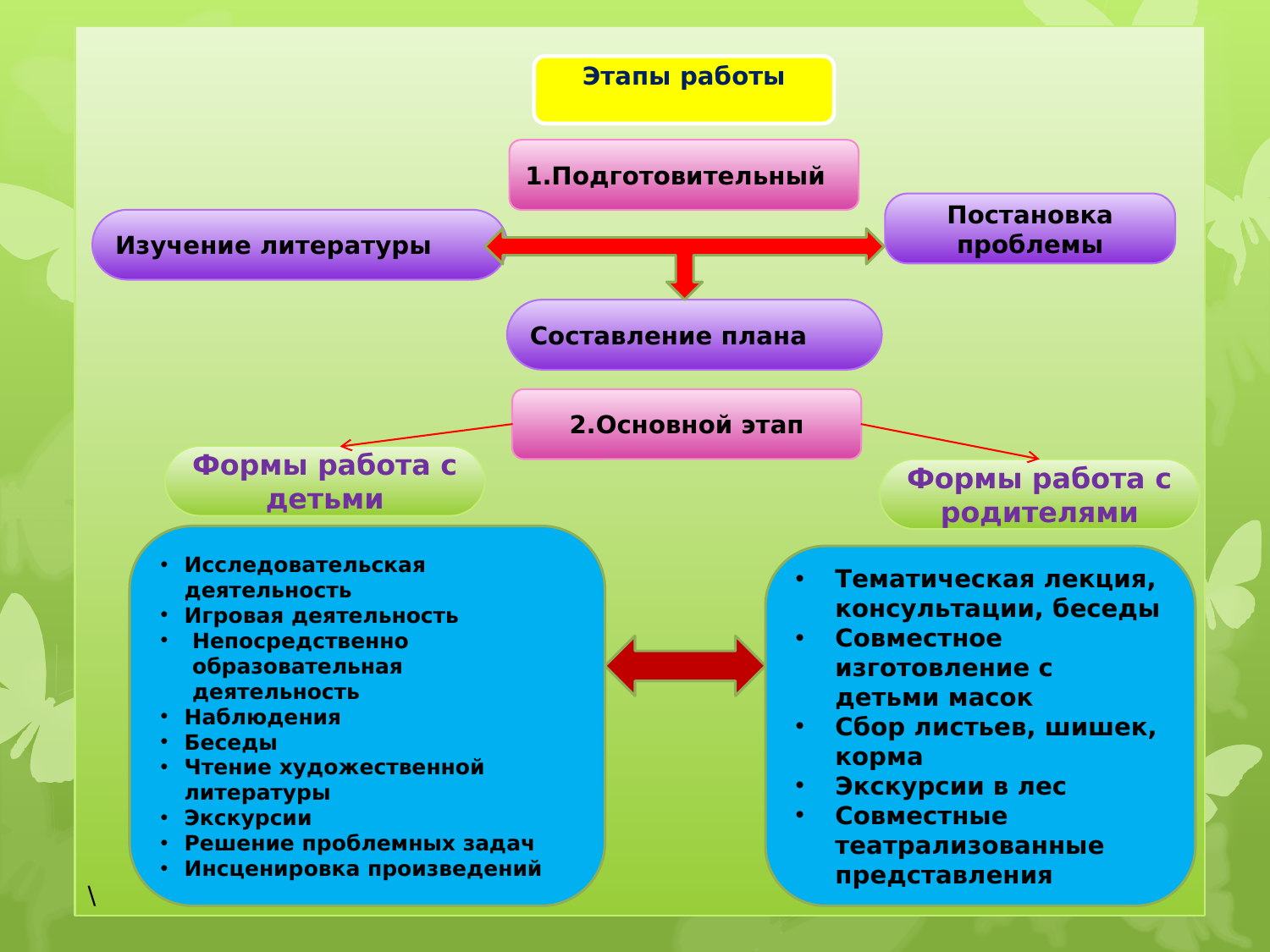

# \
Этапы работы

1.Подготовительный
Постановка проблемы
Изучение литературы

Составление плана
2.Основной этап
Формы работа с детьми
Формы работа с родителями
Исследовательская деятельность
Игровая деятельность
Непосредственно образовательная деятельность
Наблюдения
Беседы
Чтение художественной литературы
Экскурсии
Решение проблемных задач
Инсценировка произведений
Тематическая лекция, консультации, беседы
Совместное изготовление с детьми масок
Сбор листьев, шишек, корма
Экскурсии в лес
Совместные театрализованные представления